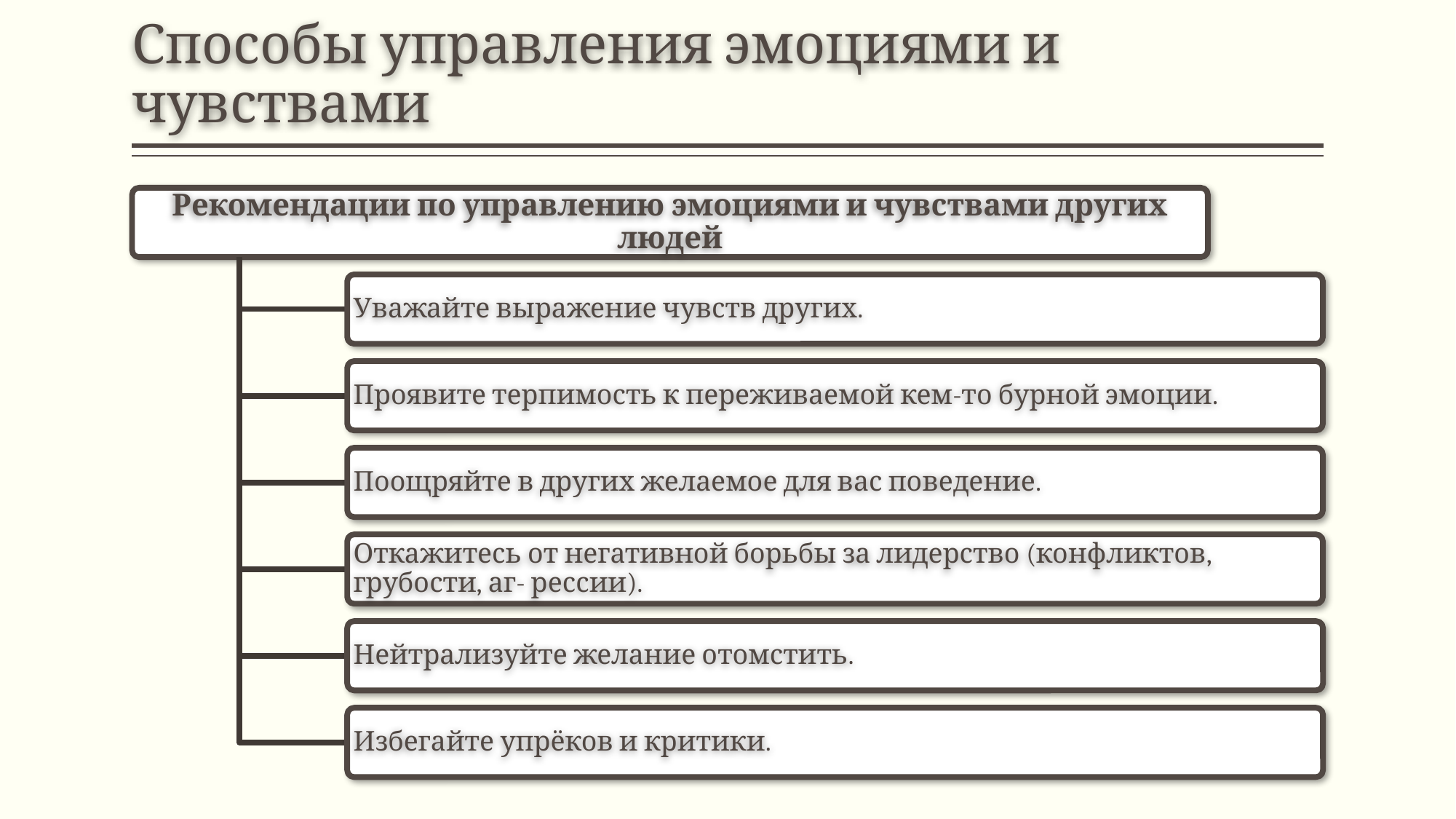

# Способы управления эмоциями и чувствами

Рекомендации по управлению эмоциями и чувствами других людей

Уважайте выражение чувств других.

Проявите терпимость к переживаемой кем-то бурной эмоции.

Поощряйте в других желаемое для вас поведение.

Откажитесь от негативной борьбы за лидерство (конфликтов, грубости, аг- рессии).

Нейтрализуйте желание отомстить.

Избегайте упрёков и критики.